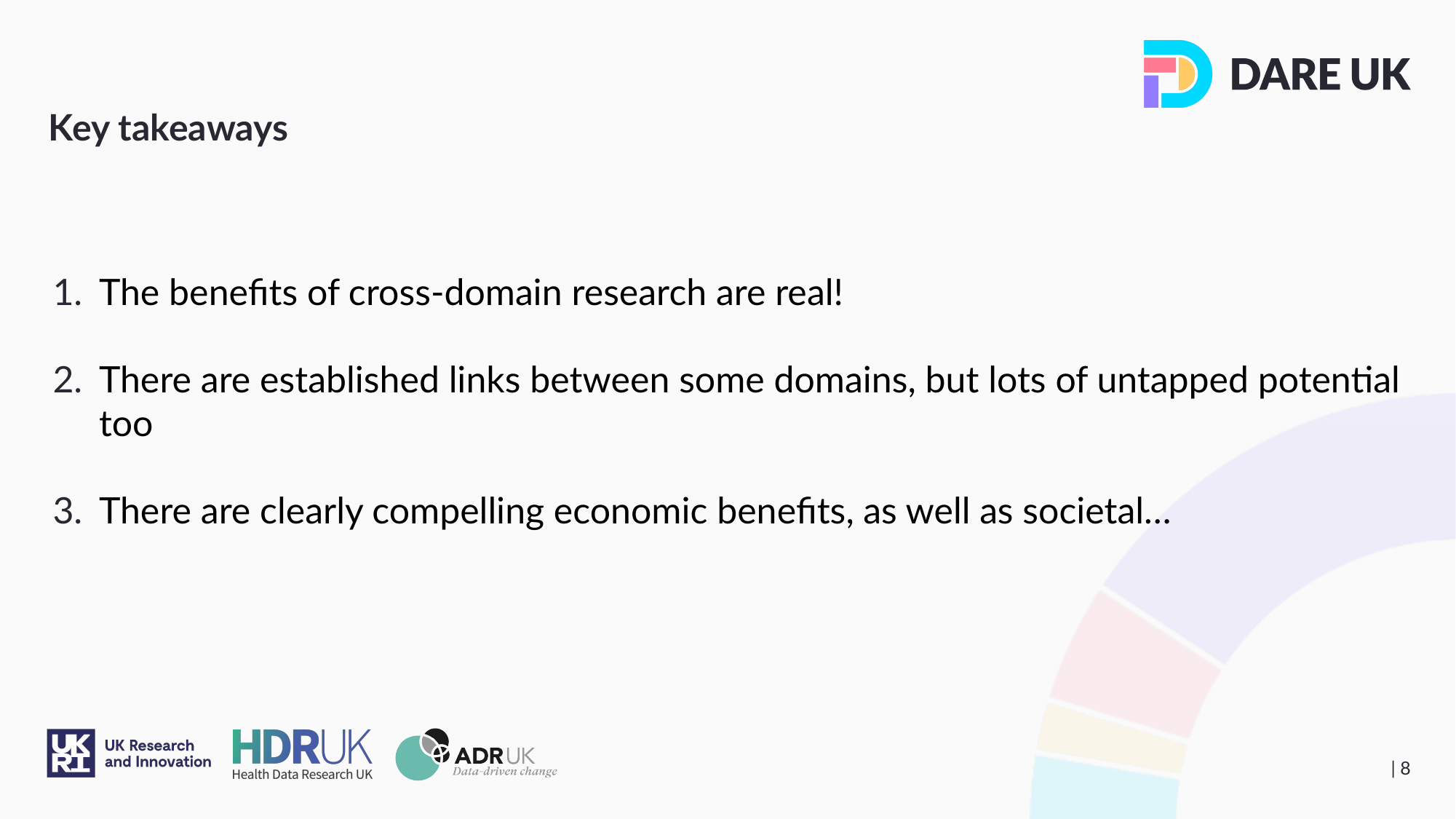

# Key takeaways

The benefits of cross-domain research are real!

There are established links between some domains, but lots of untapped potential too

There are clearly compelling economic benefits, as well as societal…
| 8